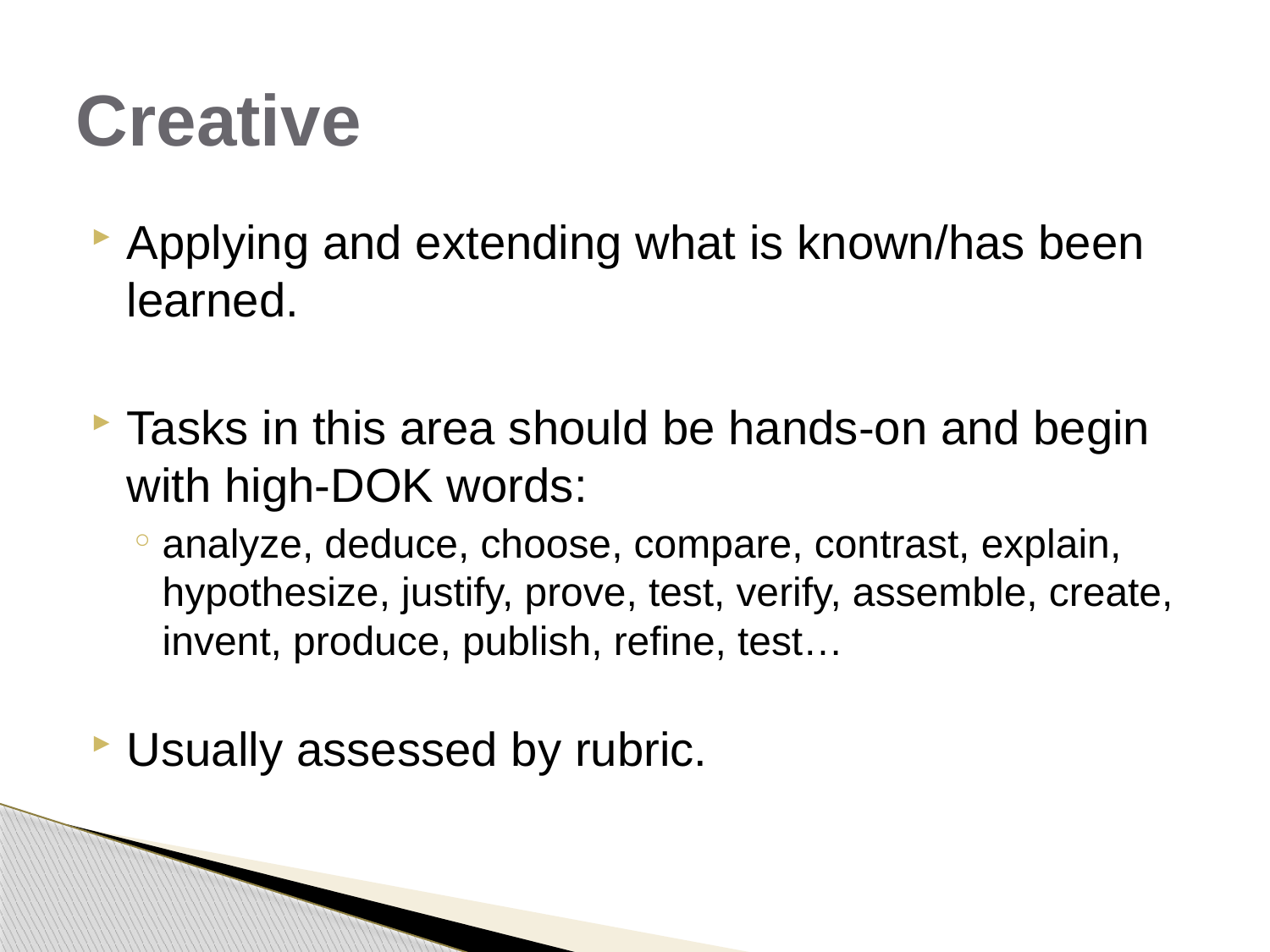

# Creative
Applying and extending what is known/has been learned.

Tasks in this area should be hands-on and begin with high-DOK words:
analyze, deduce, choose, compare, contrast, explain, hypothesize, justify, prove, test, verify, assemble, create, invent, produce, publish, refine, test…
Usually assessed by rubric.